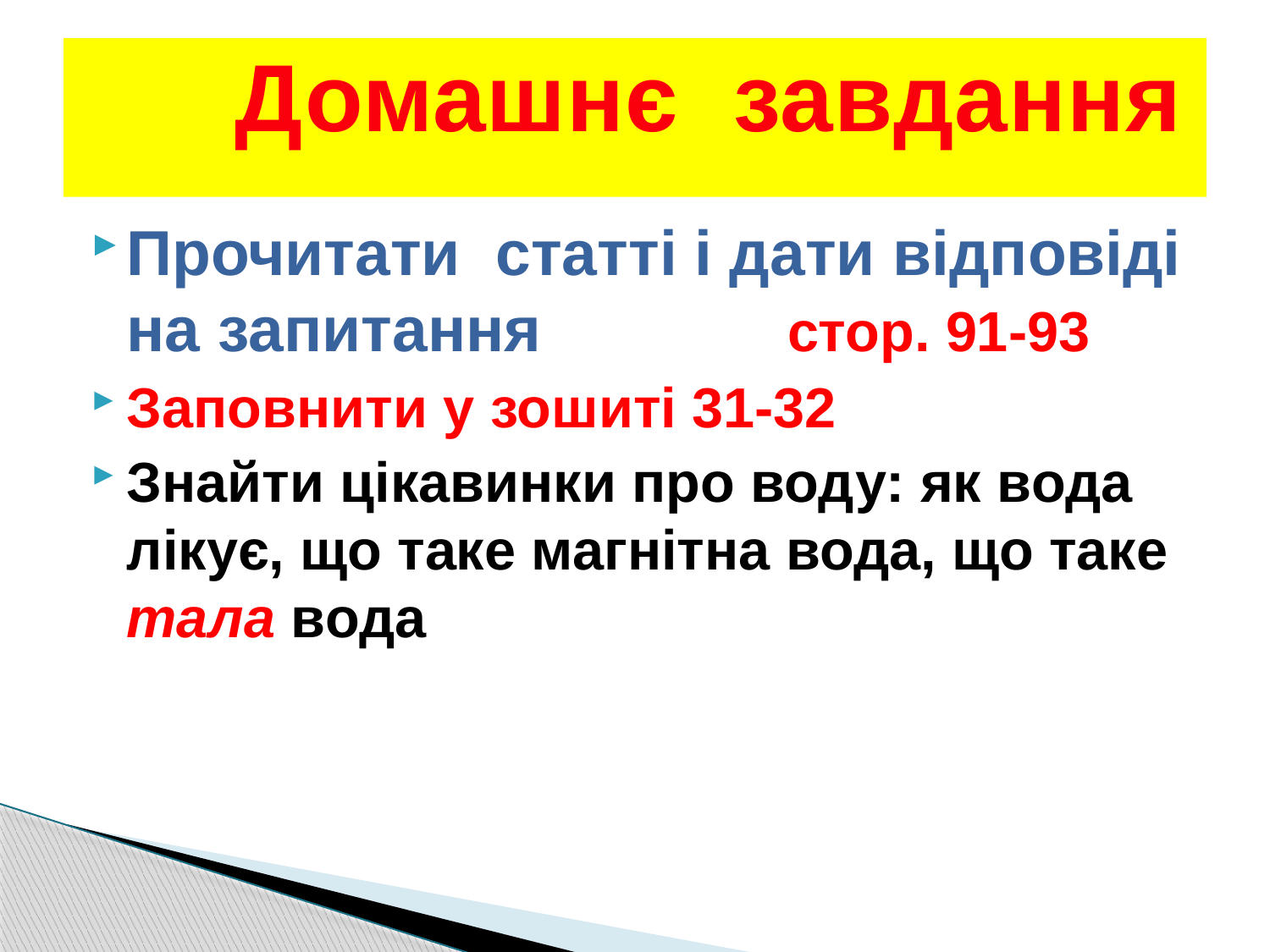

Домашнє  завдання
#
Прочитати  статті і дати відповіді на запитання              стор. 91-93
Заповнити у зошиті 31-32
Знайти цікавинки про воду: як вода лікує, що таке магнітна вода, що таке тала вода